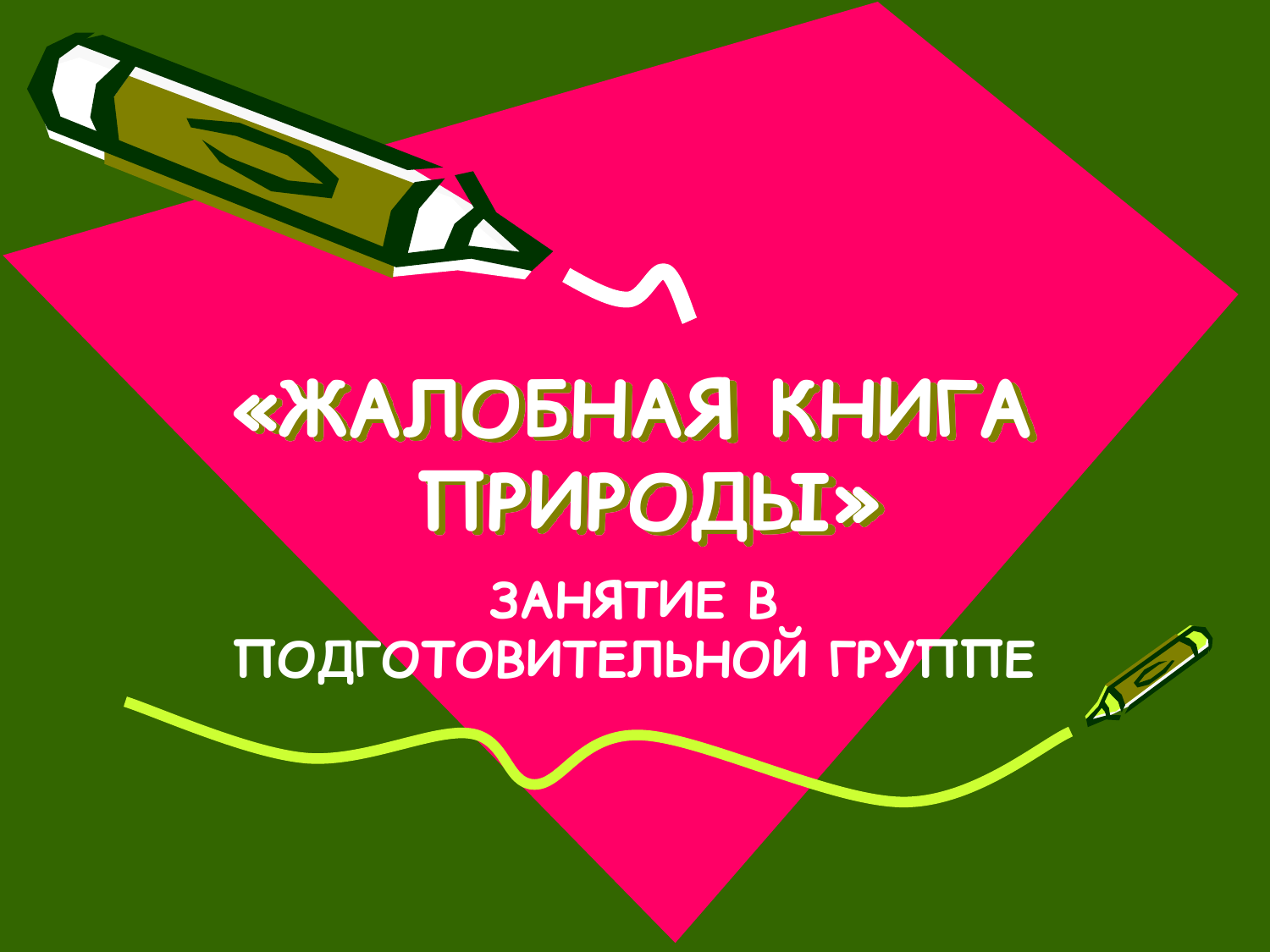

# «ЖАЛОБНАЯ КНИГА ПРИРОДЫ»
ЗАНЯТИЕ В ПОДГОТОВИТЕЛЬНОЙ ГРУППЕ